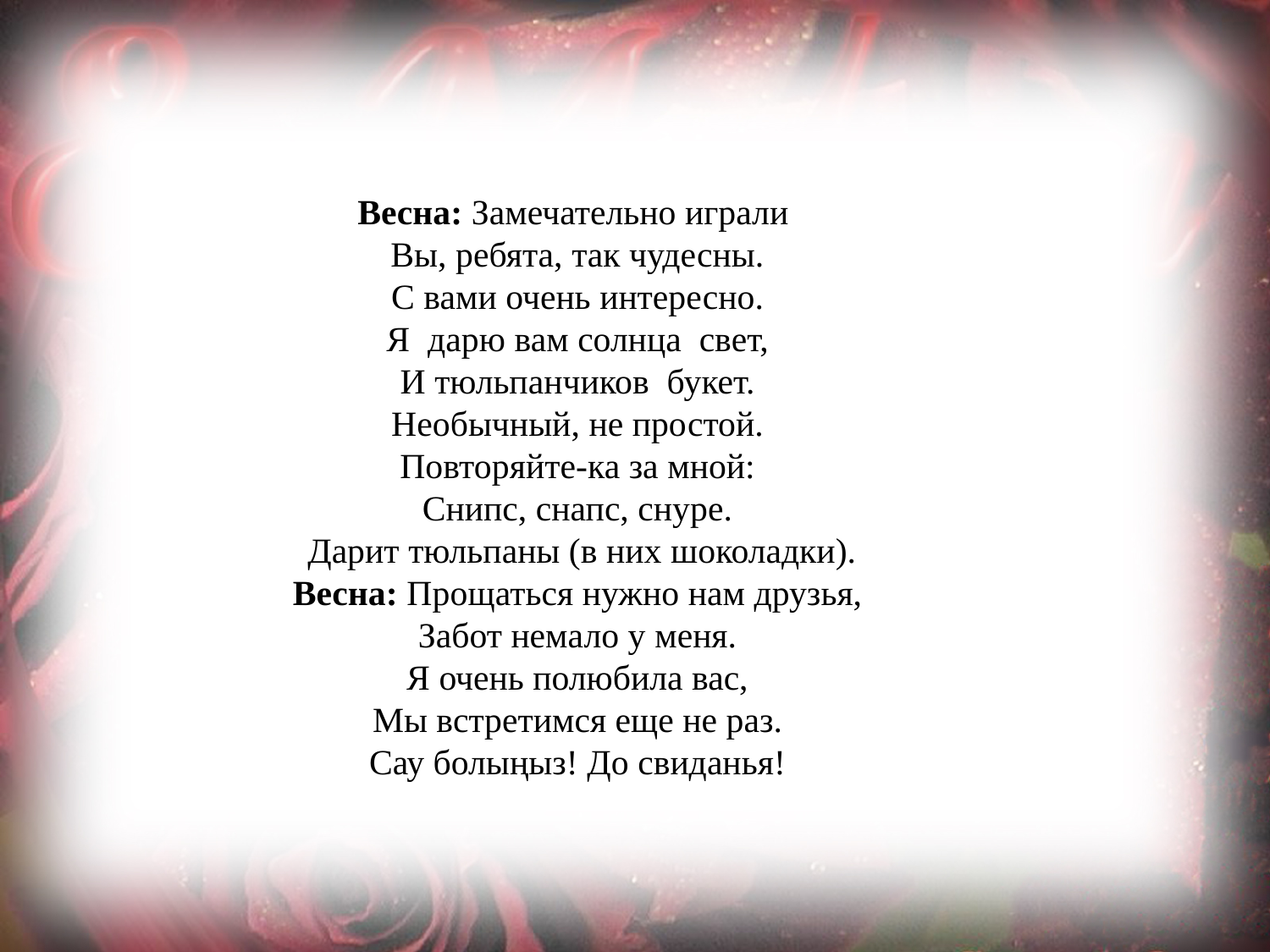

Весна: Замечательно играли
Вы, ребята, так чудесны.
С вами очень интересно.
Я  дарю вам солнца  свет,
И тюльпанчиков  букет.
Необычный, не простой.
Повторяйте-ка за мной:
Снипс, снапс, снуре.
 Дарит тюльпаны (в них шоколадки).
Весна: Прощаться нужно нам друзья,
Забот немало у меня.
Я очень полюбила вас,
Мы встретимся еще не раз.
Сау болыңыз! До свиданья!